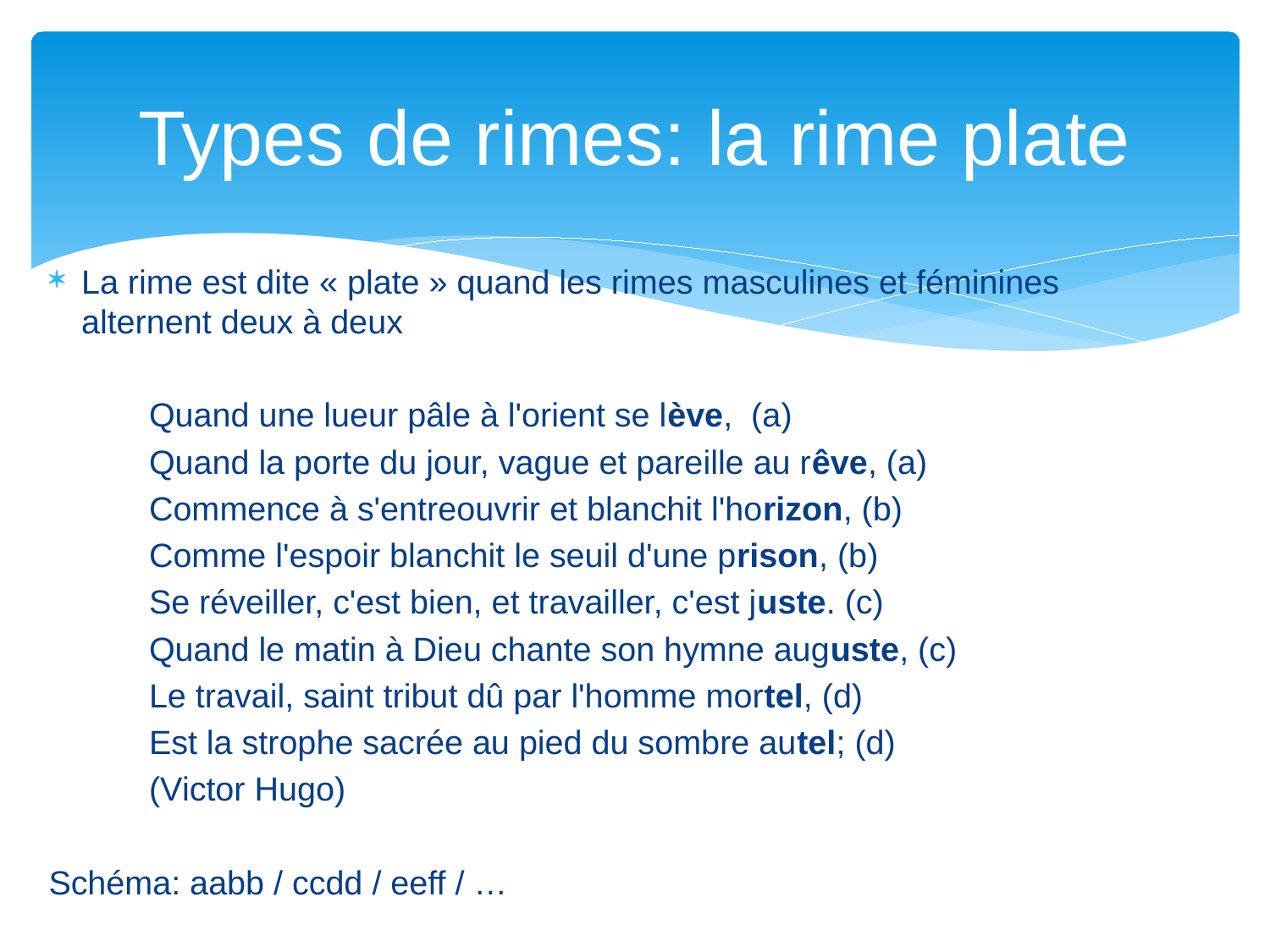

# Types de rimes: la rime plate
La rime est dite « plate » quand les rimes masculines et féminines alternent deux à deux

	Quand une lueur pâle à l'orient se lève,  (a)
	Quand la porte du jour, vague et pareille au rêve, (a)
	Commence à s'entreouvrir et blanchit l'horizon, (b)
	Comme l'espoir blanchit le seuil d'une prison, (b)
	Se réveiller, c'est bien, et travailler, c'est juste. (c)
	Quand le matin à Dieu chante son hymne auguste, (c)
	Le travail, saint tribut dû par l'homme mortel, (d)
	Est la strophe sacrée au pied du sombre autel; (d)
	(Victor Hugo)

Schéma: aabb / ccdd / eeff / …